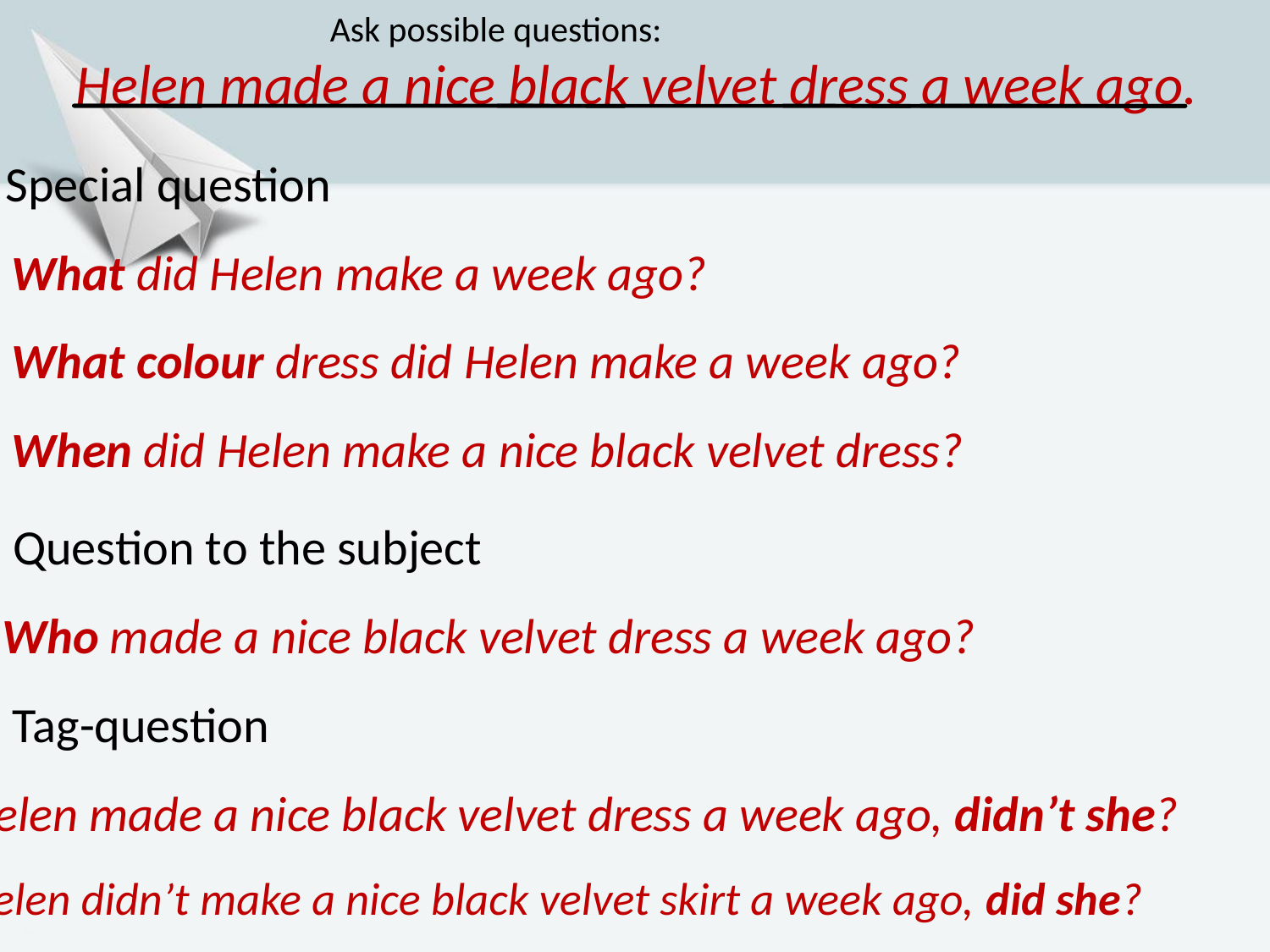

Ask possible questions:

Helen made a nice black velvet dress a week ago.
3. Special question
     What did Helen make a week ago?
     What colour dress did Helen make a week ago?
     When did Helen make a nice black velvet dress?

4. Question to the subject
    Who made a nice black velvet dress a week ago?
5. Tag-question
Helen made a nice black velvet dress a week ago, didn’t she?
Helen didn’t make a nice black velvet skirt a week ago, did she?